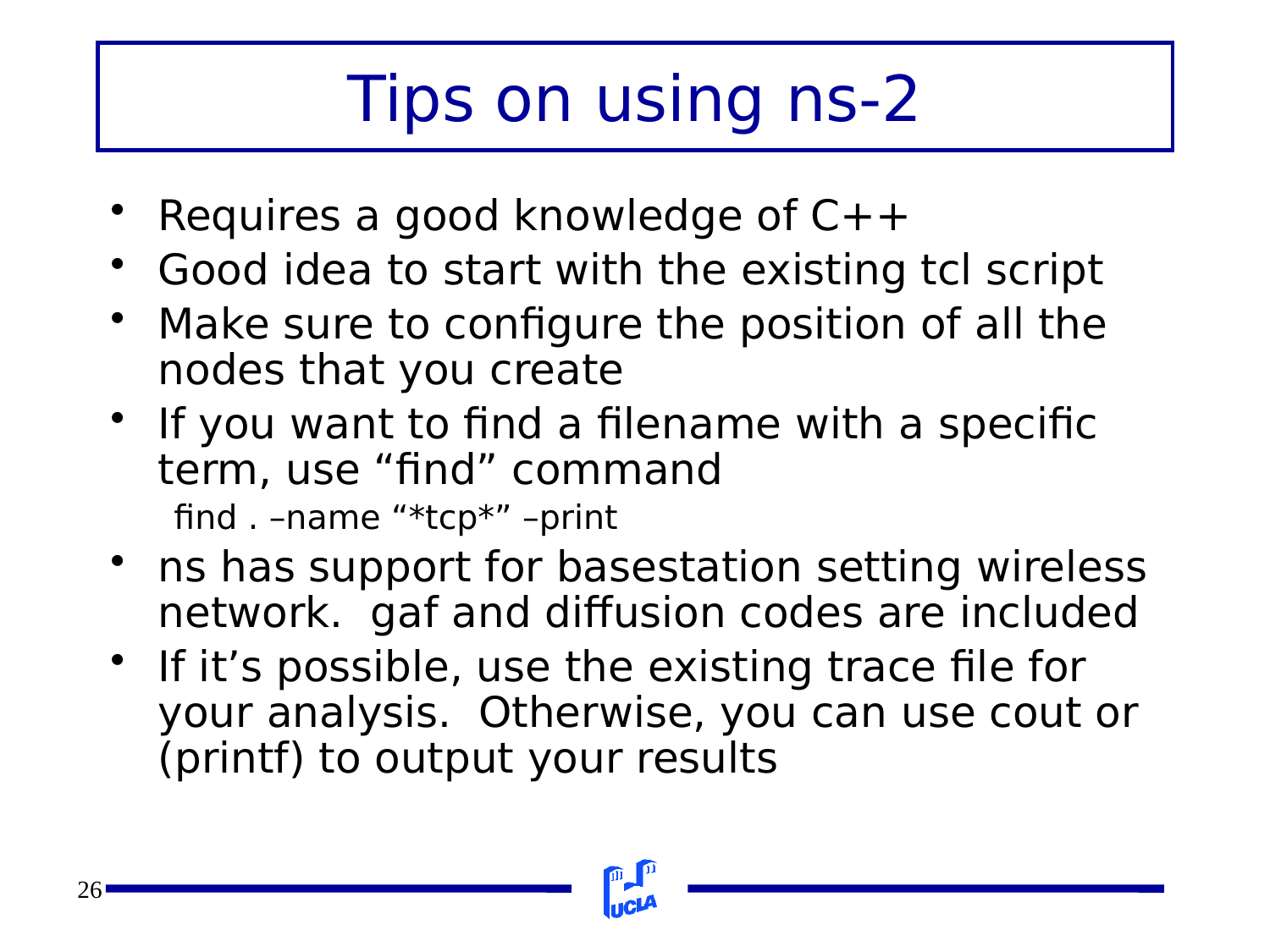

# Tips on using ns-2
Requires a good knowledge of C++
Good idea to start with the existing tcl script
Make sure to configure the position of all the nodes that you create
If you want to find a filename with a specific term, use “find” command
find . –name “*tcp*” –print
ns has support for basestation setting wireless network.  gaf and diffusion codes are included
If it’s possible, use the existing trace file for your analysis.  Otherwise, you can use cout or (printf) to output your results
26